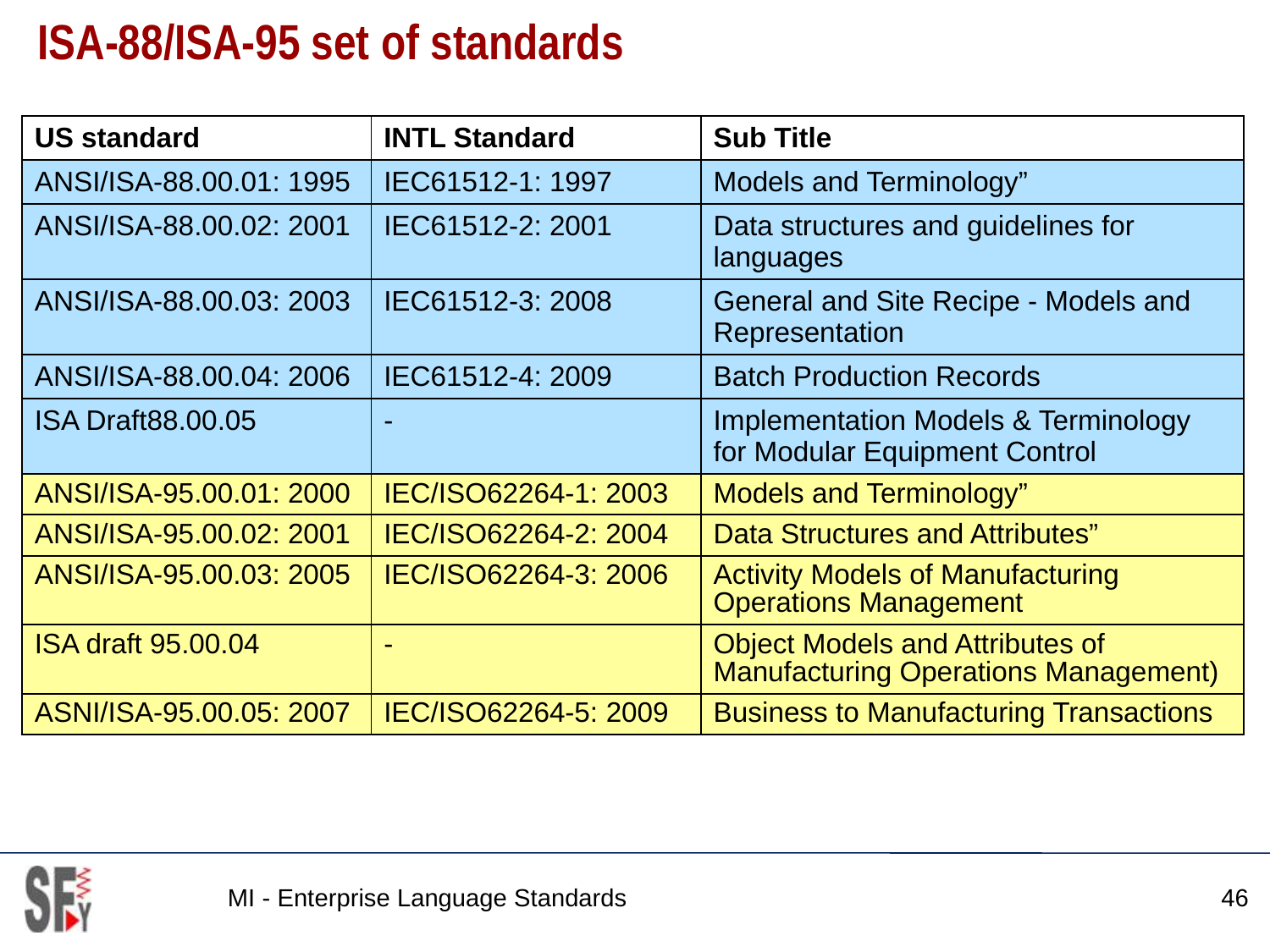

# ISA-88/ISA-95 set of standards
| US standard | INTL Standard | Sub Title |
| --- | --- | --- |
| ANSI/ISA-88.00.01: 1995 | IEC61512-1: 1997 | Models and Terminology” |
| ANSI/ISA-88.00.02: 2001 | IEC61512-2: 2001 | Data structures and guidelines for languages |
| ANSI/ISA-88.00.03: 2003 | IEC61512-3: 2008 | General and Site Recipe - Models and Representation |
| ANSI/ISA-88.00.04: 2006 | IEC61512-4: 2009 | Batch Production Records |
| ISA Draft88.00.05 | - | Implementation Models & Terminology for Modular Equipment Control |
| ANSI/ISA-95.00.01: 2000 | IEC/ISO62264-1: 2003 | Models and Terminology” |
| ANSI/ISA-95.00.02: 2001 | IEC/ISO62264-2: 2004 | Data Structures and Attributes” |
| ANSI/ISA-95.00.03: 2005 | IEC/ISO62264-3: 2006 | Activity Models of Manufacturing Operations Management |
| ISA draft 95.00.04 | - | Object Models and Attributes of Manufacturing Operations Management) |
| ASNI/ISA-95.00.05: 2007 | IEC/ISO62264-5: 2009 | Business to Manufacturing Transactions |
MI - Enterprise Language Standards
46